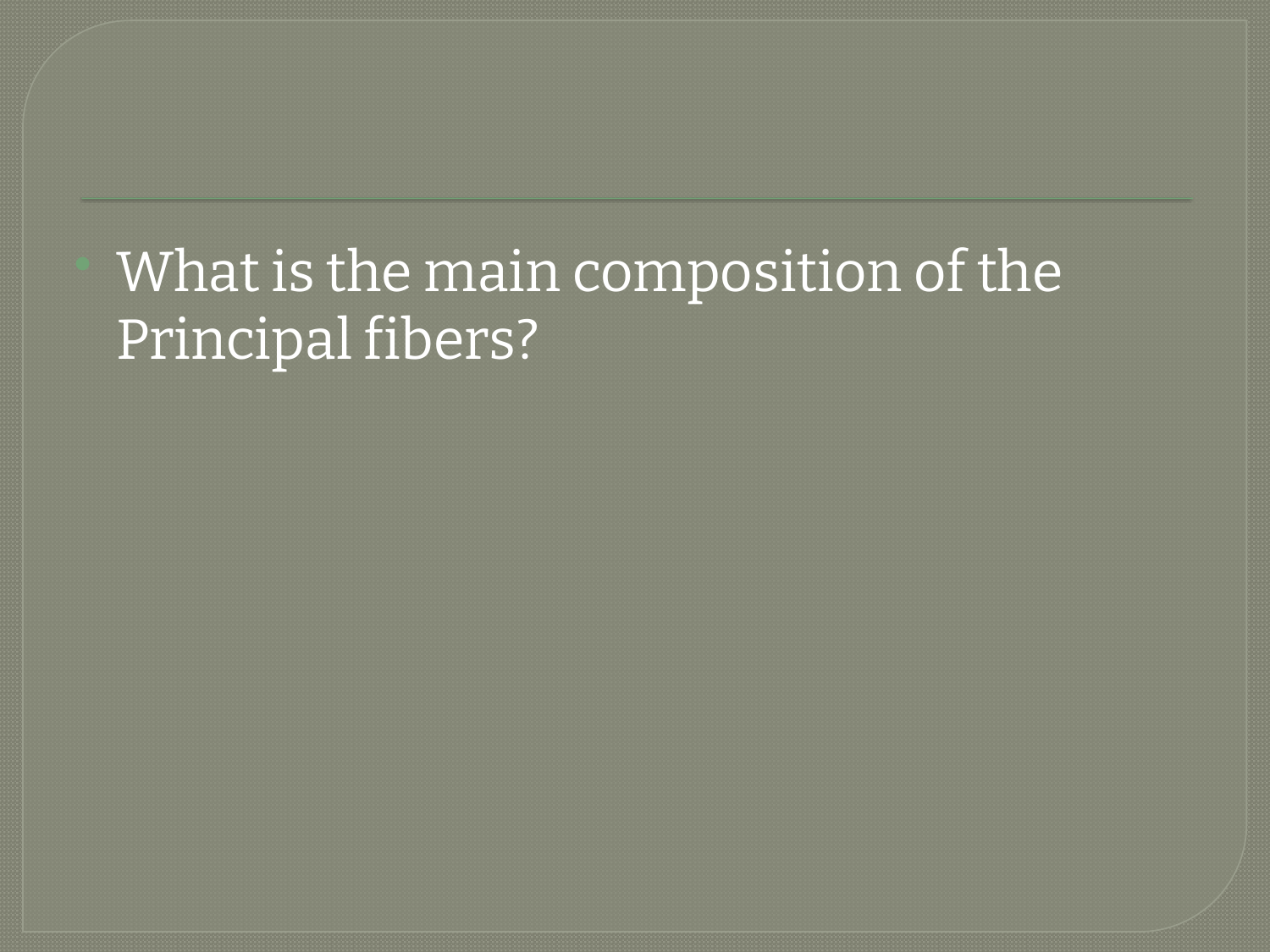

#
What is the main composition of the Principal fibers?